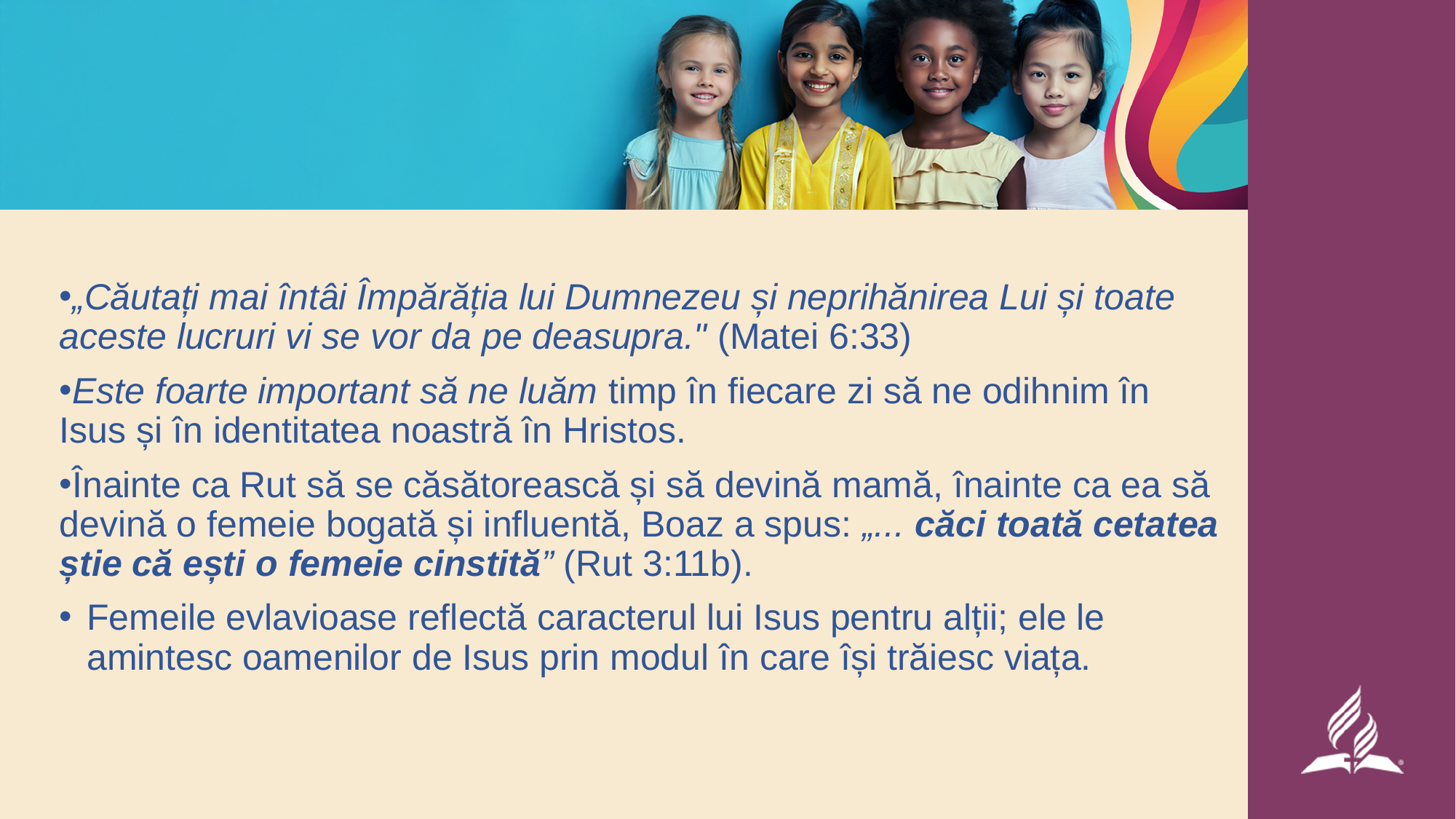

„Căutați mai întâi Împărăția lui Dumnezeu și neprihănirea Lui și toate aceste lucruri vi se vor da pe deasupra." (Matei 6:33)
Este foarte important să ne luăm timp în fiecare zi să ne odihnim în Isus și în identitatea noastră în Hristos.
Înainte ca Rut să se căsătorească și să devină mamă, înainte ca ea să devină o femeie bogată și influentă, Boaz a spus: „... căci toată cetatea știe că ești o femeie cinstită” (Rut 3:11b).
Femeile evlavioase reflectă caracterul lui Isus pentru alții; ele le amintesc oamenilor de Isus prin modul în care își trăiesc viața.